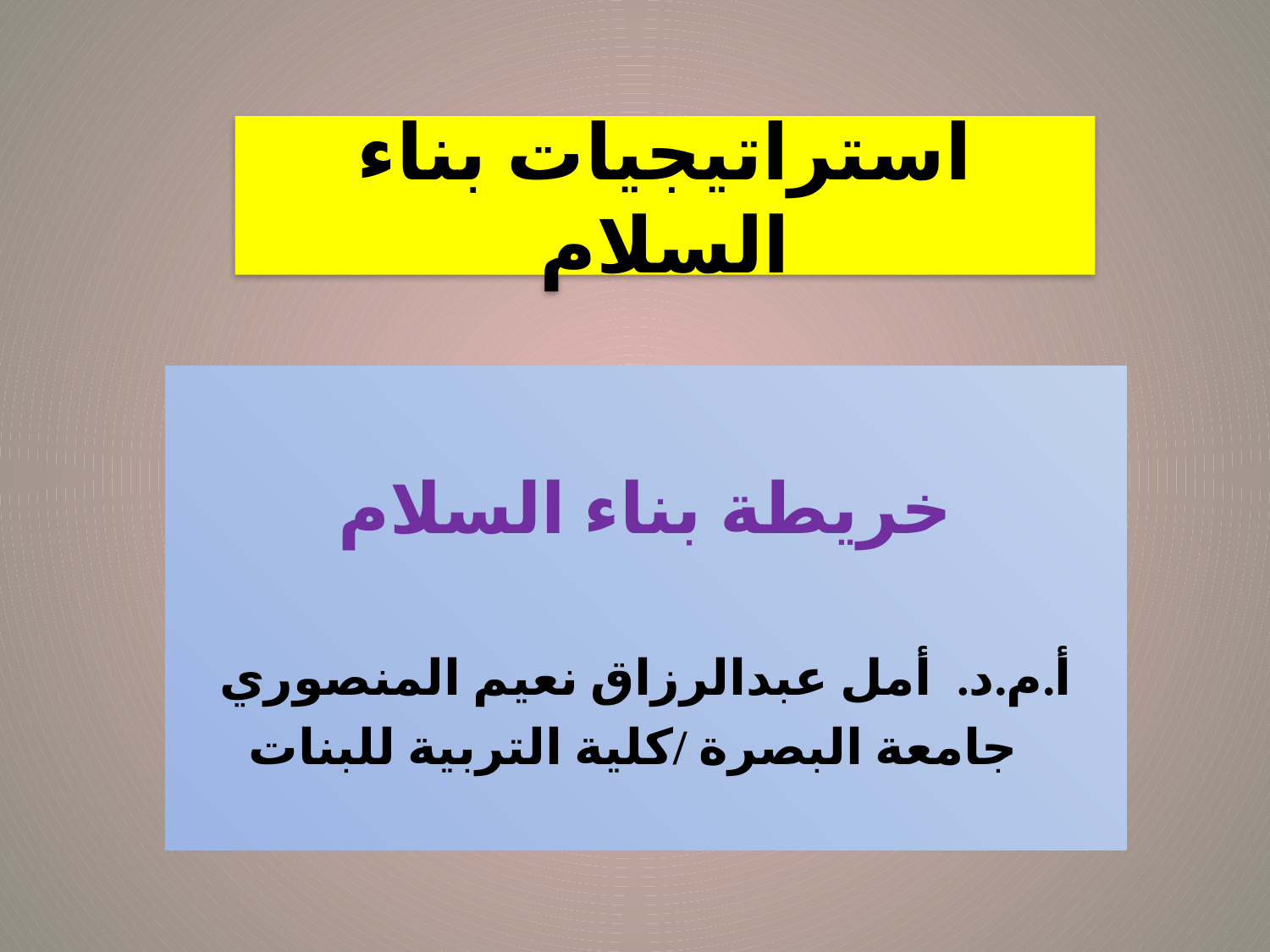

# استراتيجيات بناء السلام

خريطة بناء السلام

أ.م.د.  أمل عبدالرزاق نعيم المنصوري
  جامعة البصرة /كلية التربية للبنات